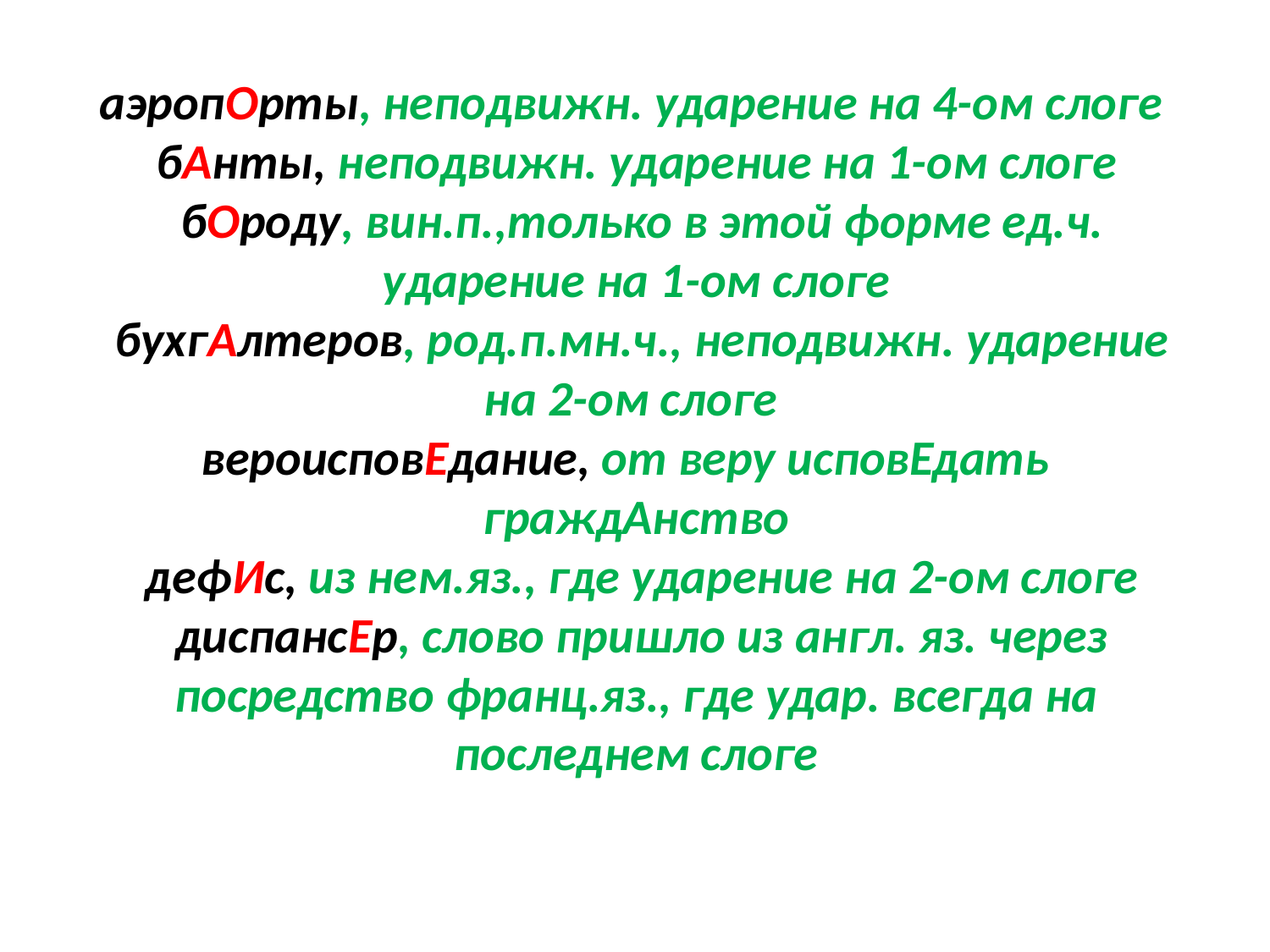

# аэропОрты, неподвижн. ударение на 4-ом слоге бАнты, неподвижн. ударение на 1-ом слоге бОроду, вин.п.,только в этой форме ед.ч. ударение на 1-ом слоге бухгАлтеров, род.п.мн.ч., неподвижн. ударение на 2-ом слоге вероисповЕдание, от веру исповЕдать граждАнство дефИс, из нем.яз., где ударение на 2-ом слоге диспансЕр, слово пришло из англ. яз. через посредство франц.яз., где удар. всегда на последнем слоге